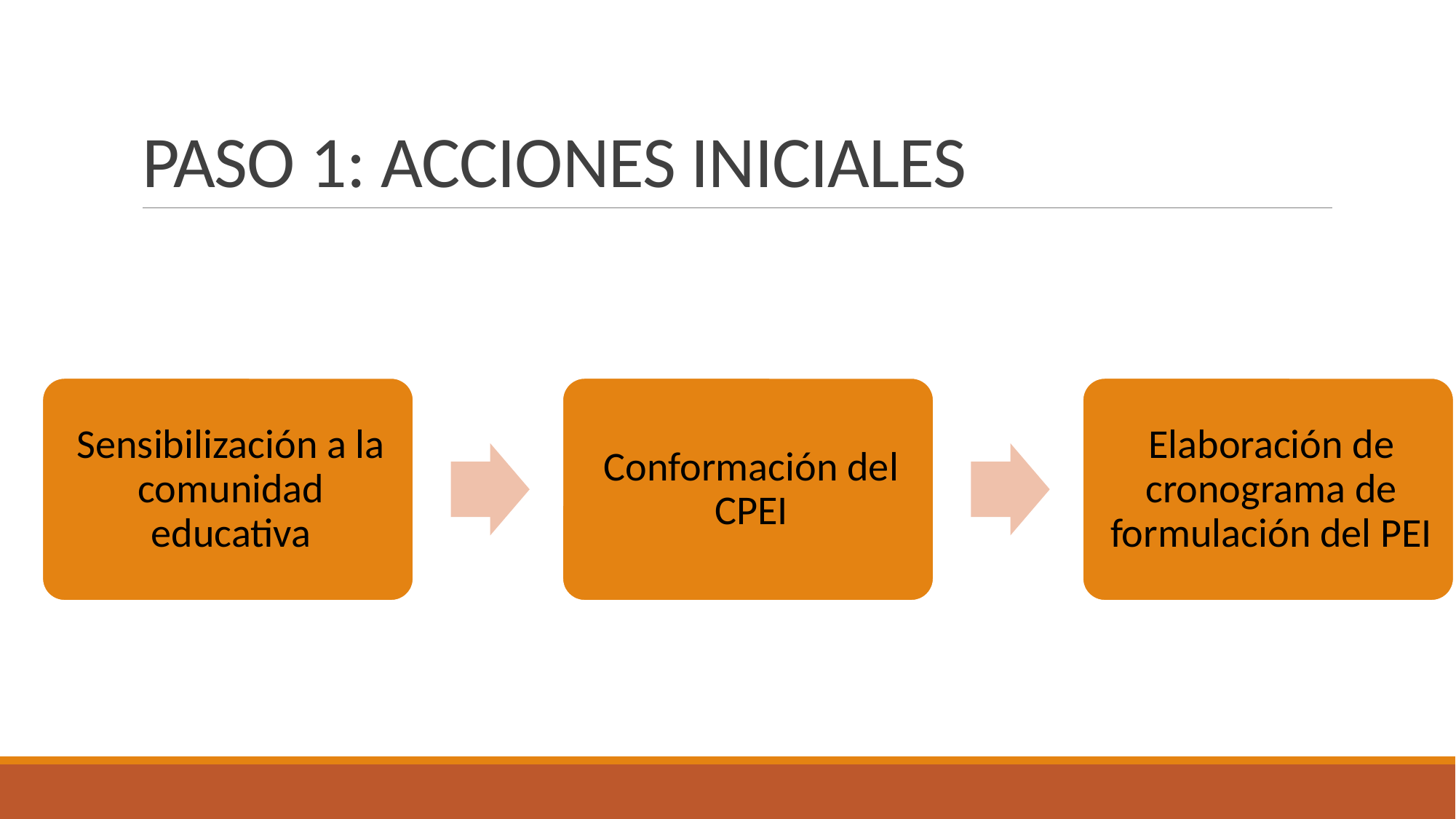

# PASO 1: ACCIONES INICIALES
Sensibilización a la comunidad educativa

Conformación del CPEI

Elaboración de cronograma de formulación del PEI